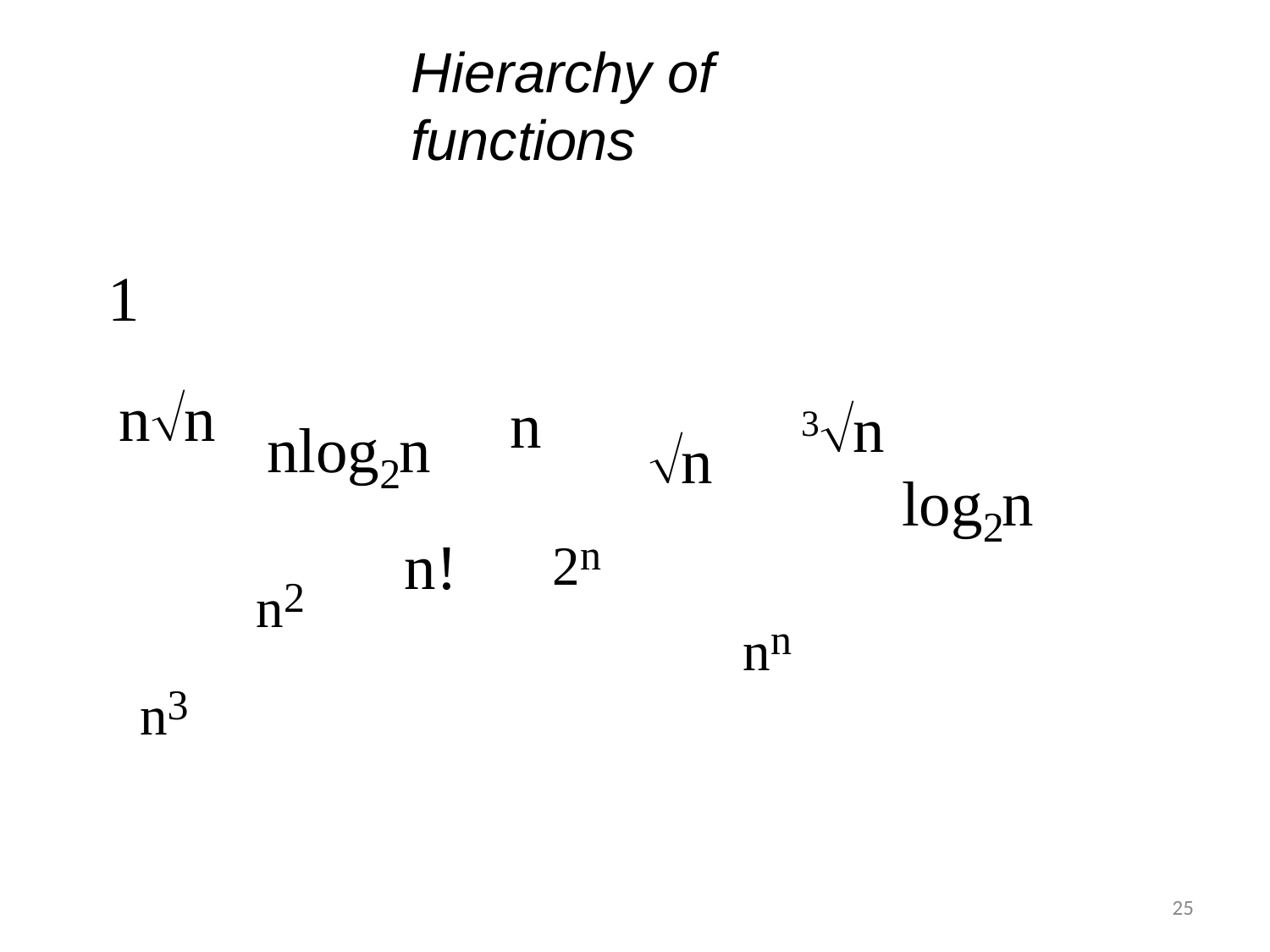

# Hierarchy of functions
1
n√n
n
3√n
nlog n
√n
2
log n
2n
2
n2
n!
nn
n3
25